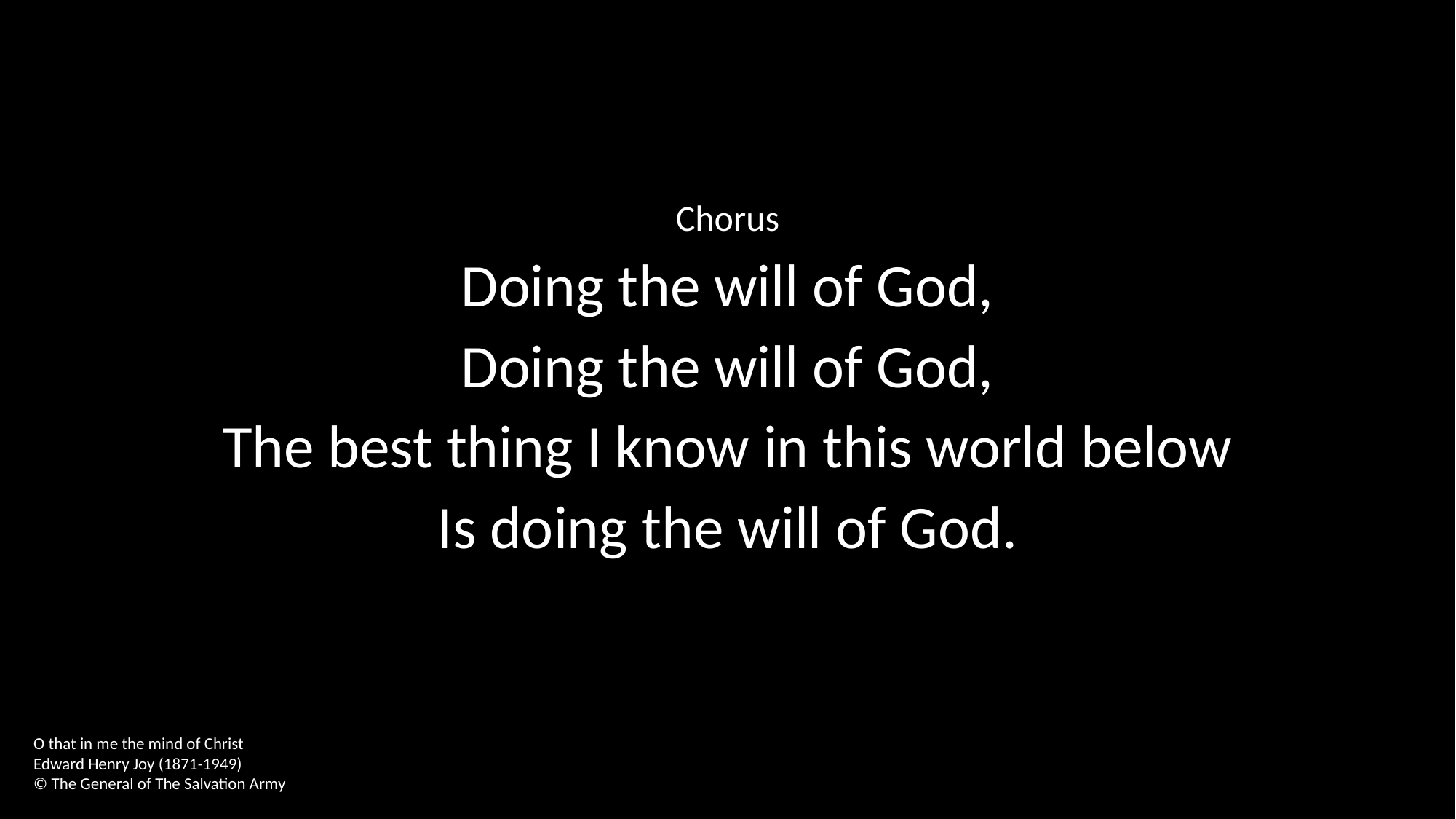

Chorus
Doing the will of God,
Doing the will of God,
The best thing I know in this world below
Is doing the will of God.
O that in me the mind of Christ
Edward Henry Joy (1871-1949)
© The General of The Salvation Army